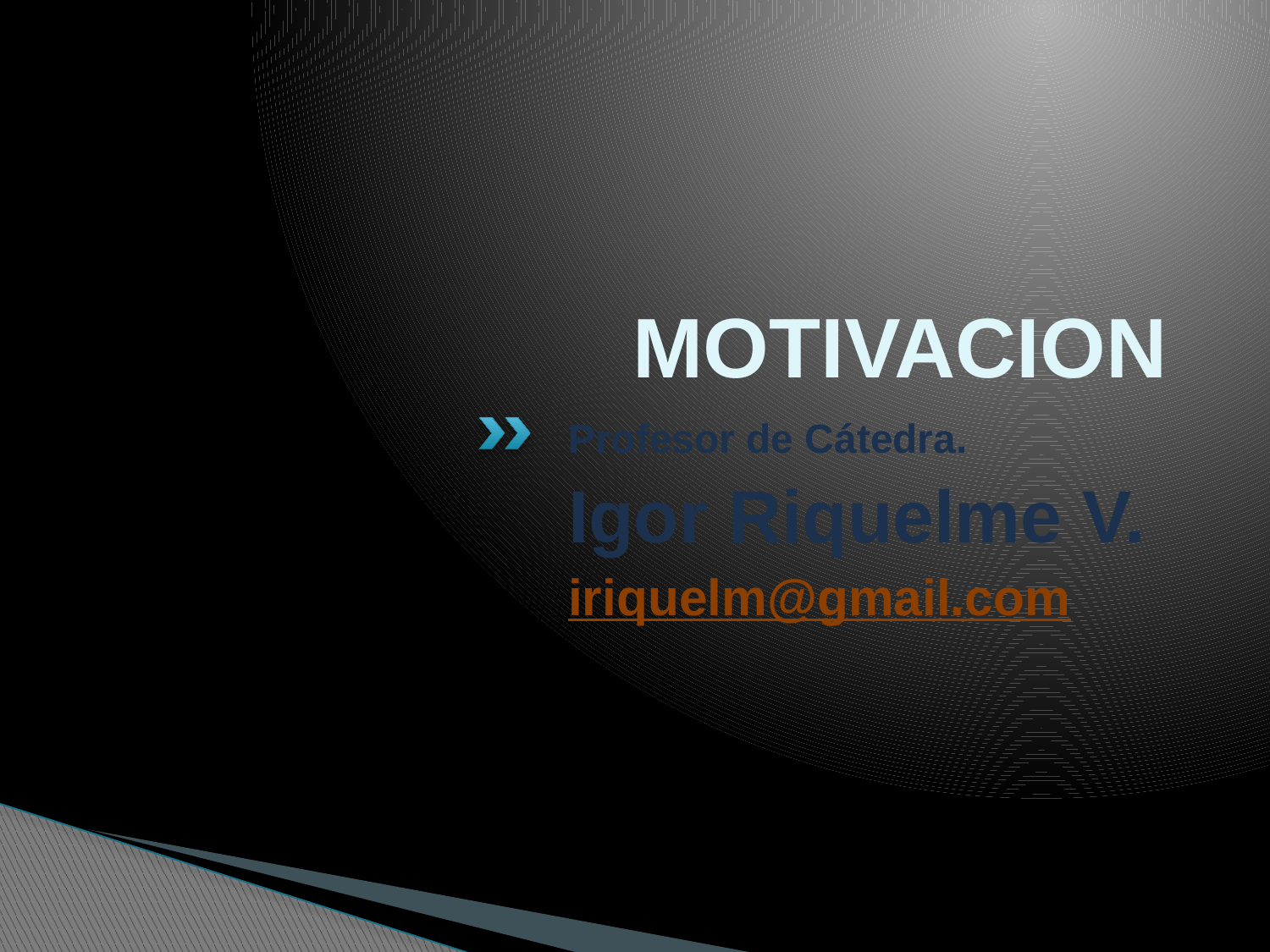

# MOTIVACION
Profesor de Cátedra.
Igor Riquelme V.
iriquelm@gmail.com